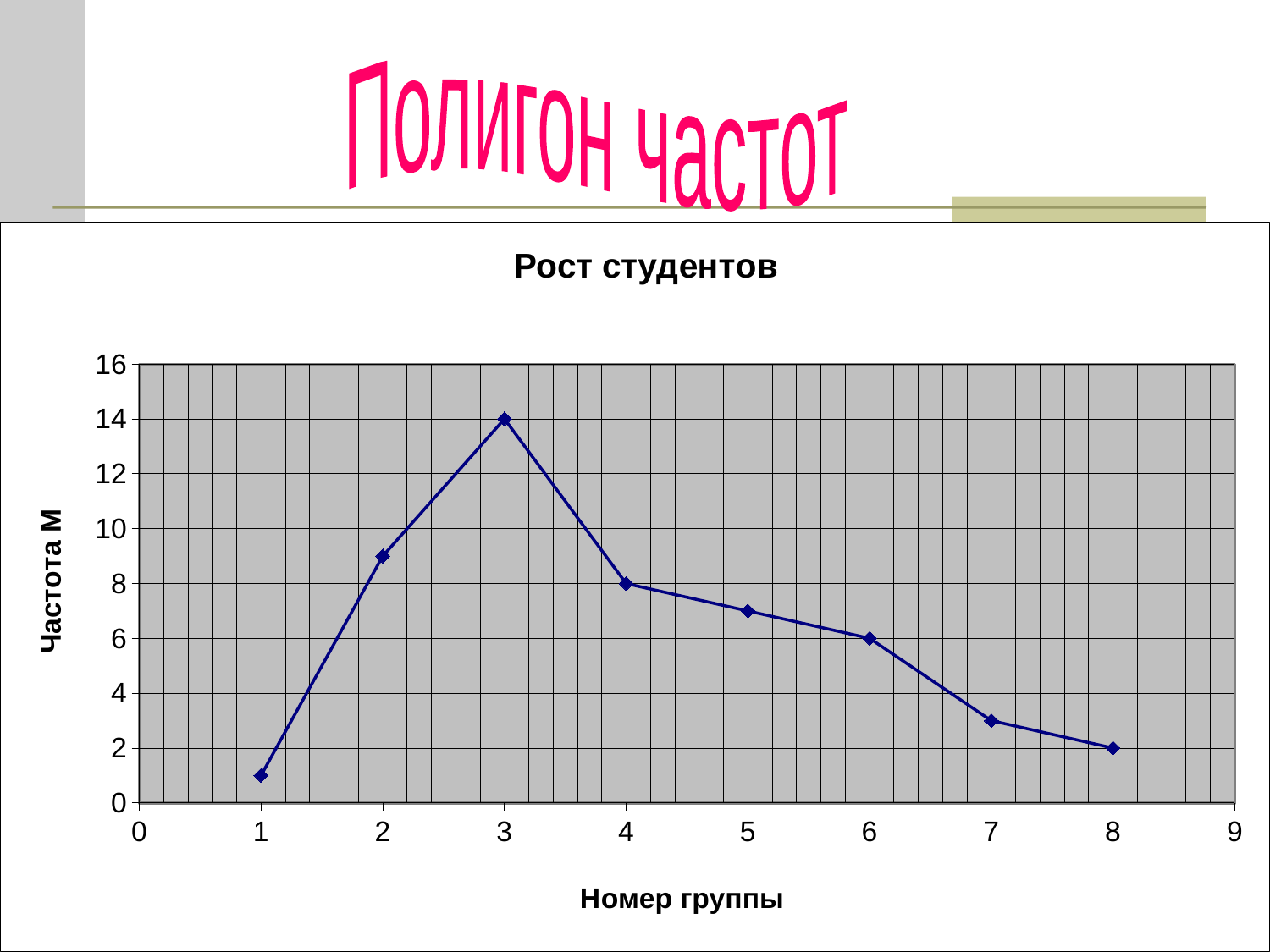

Полигон частот

### Chart: Рост студентов

| Category |  |
|---|---|
22